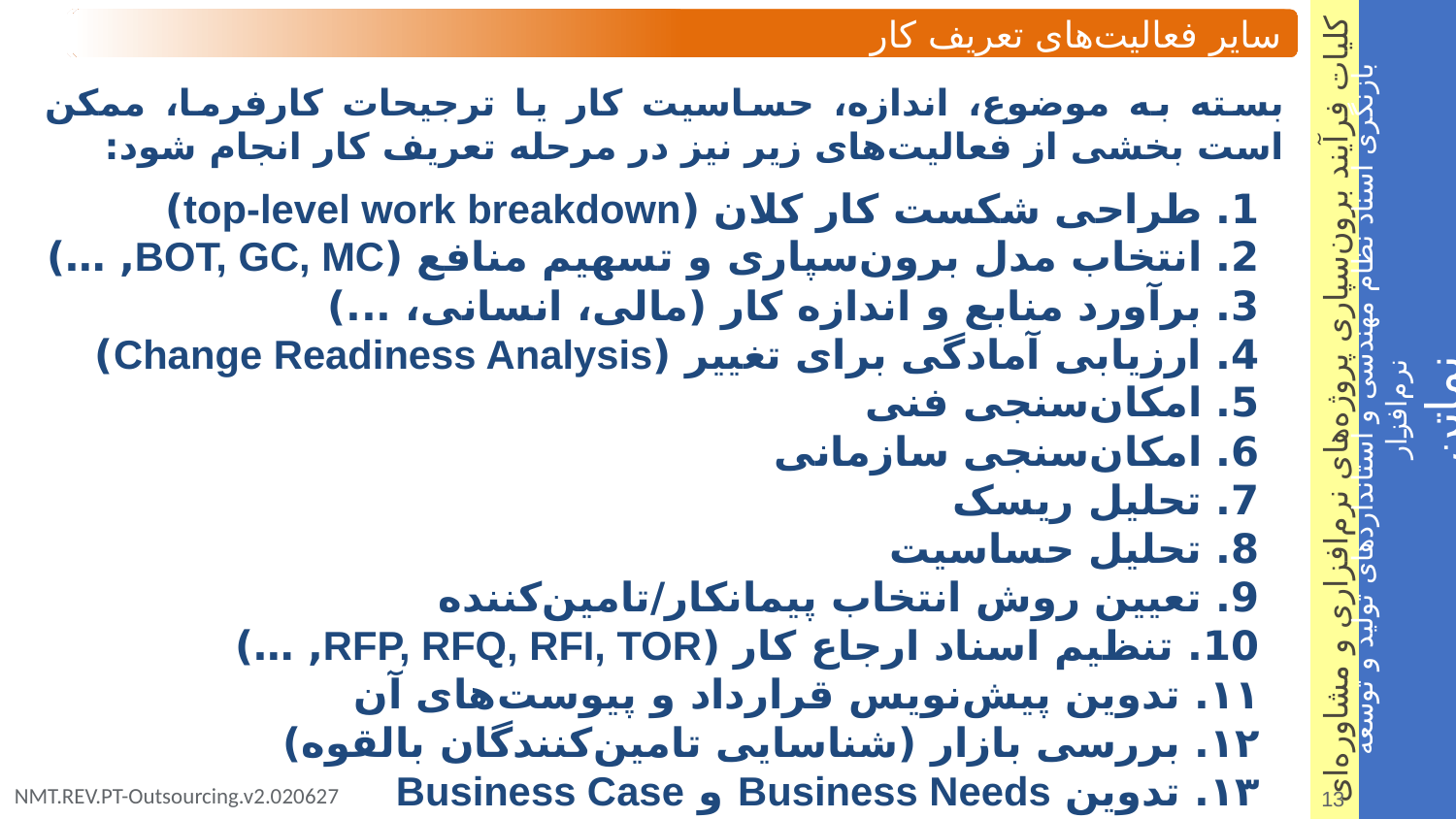

سایر فعالیت‌های تعریف کار
بسته به موضوع، اندازه، حساسیت کار یا ترجیحات کارفرما، ممکن است بخشی از فعالیت‌های زیر نیز در مرحله تعریف کار انجام شود:
1. طراحی شکست کار کلان (top-level work breakdown)
2. انتخاب مدل برون‌سپاری و تسهیم منافع (BOT, GC, MC, …)
3. برآورد منابع و اندازه کار (مالی، انسانی، ...)
4. ارزیابی آمادگی برای تغییر (Change Readiness Analysis)
5. امکان‌سنجی فنی
6. امکان‌سنجی سازمانی
7. تحلیل ریسک
8. تحلیل حساسیت
9. تعیین روش انتخاب پیمانکار/تامین‌کننده
10. تنظیم اسناد ارجاع کار (RFP, RFQ, RFI, TOR, …)
۱۱. تدوین پیش‌نویس قرارداد و پیوست‌های آن
۱۲. بررسی بازار (شناسایی تامین‌کنندگان بالقوه)
۱۳. تدوین Business Needs و Business Case
13